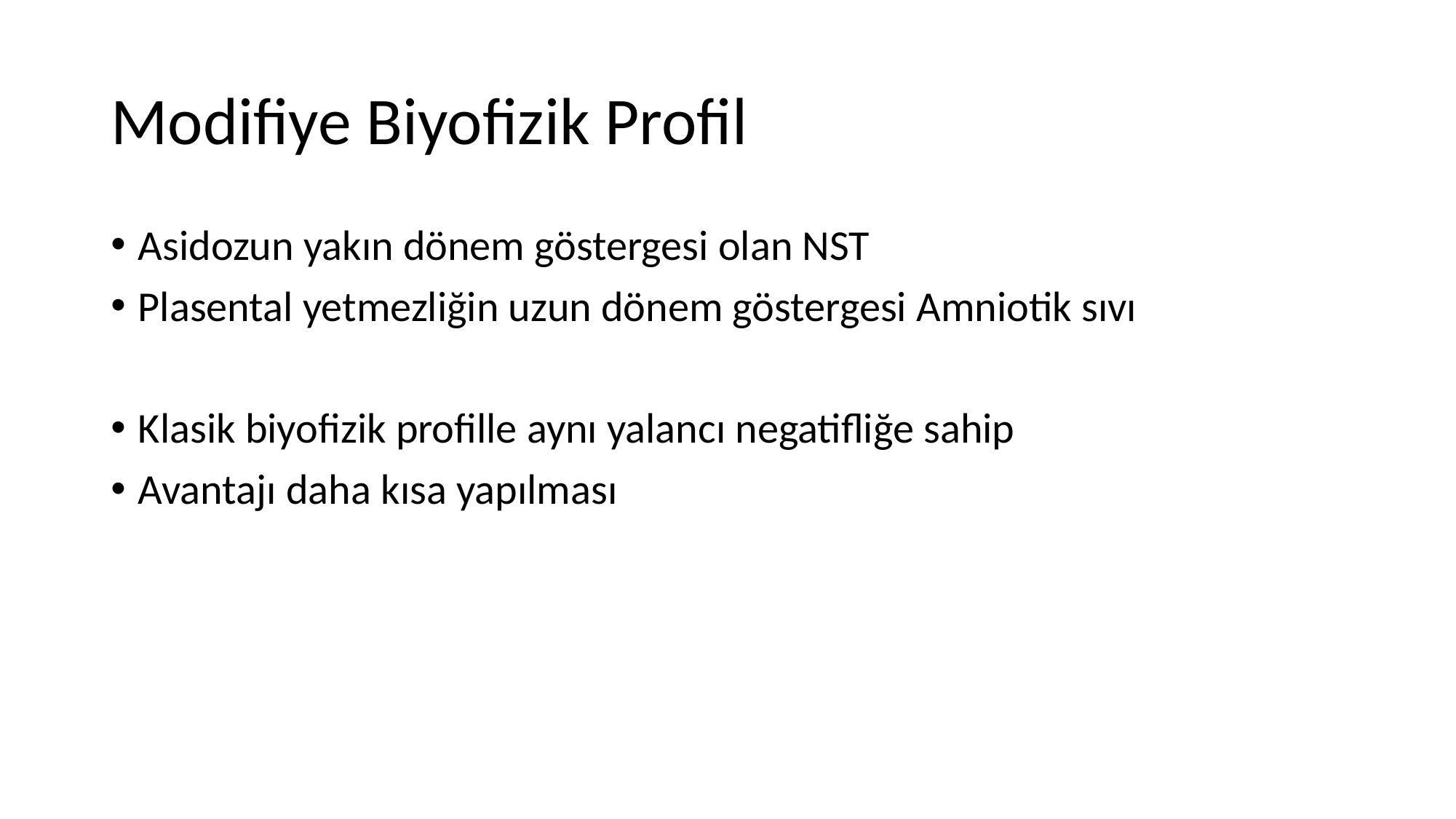

# Modifiye Biyofizik Profil
Asidozun yakın dönem göstergesi olan NST
Plasental yetmezliğin uzun dönem göstergesi Amniotik sıvı

Klasik biyofizik profille aynı yalancı negatifliğe sahip
Avantajı daha kısa yapılması